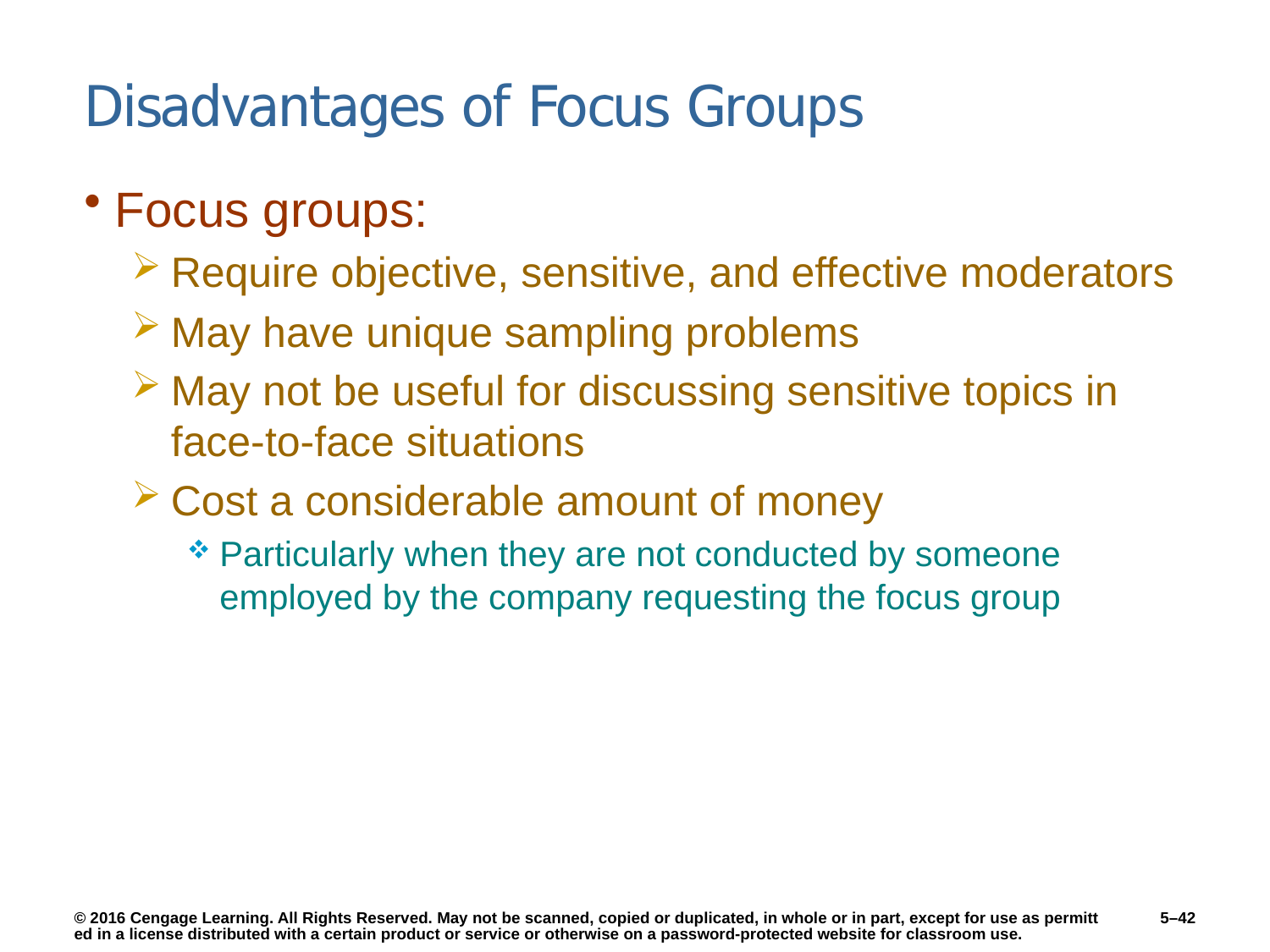

# Disadvantages of Focus Groups
Focus groups:
Require objective, sensitive, and effective moderators
May have unique sampling problems
May not be useful for discussing sensitive topics in face-to-face situations
Cost a considerable amount of money
Particularly when they are not conducted by someone employed by the company requesting the focus group
5–42
© 2016 Cengage Learning. All Rights Reserved. May not be scanned, copied or duplicated, in whole or in part, except for use as permitted in a license distributed with a certain product or service or otherwise on a password-protected website for classroom use.